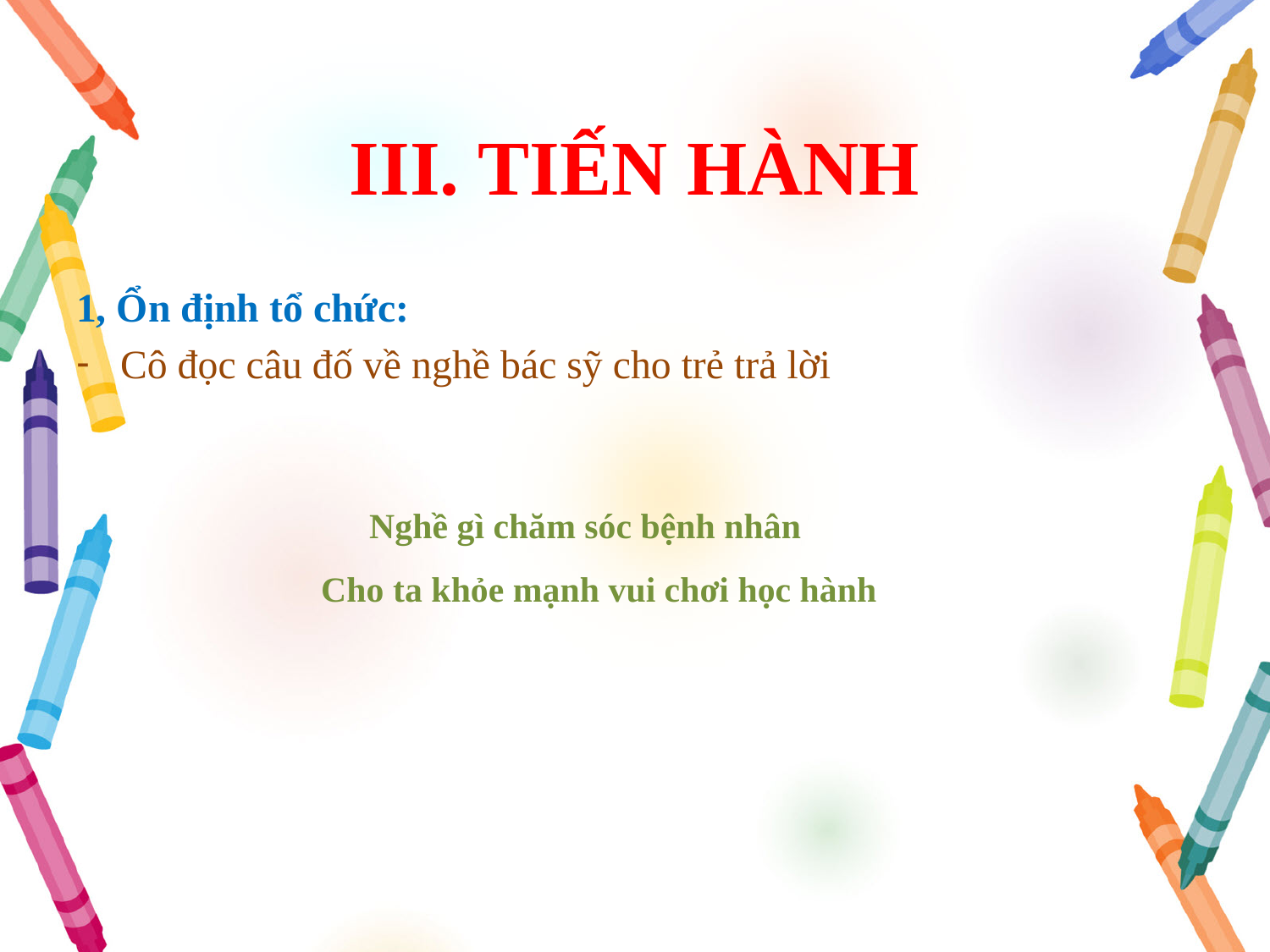

# III. TIẾN HÀNH
1, Ổn định tổ chức:
Cô đọc câu đố về nghề bác sỹ cho trẻ trả lời

      Nghề gì chăm sóc bệnh nhân
Cho ta khỏe mạnh vui chơi học hành